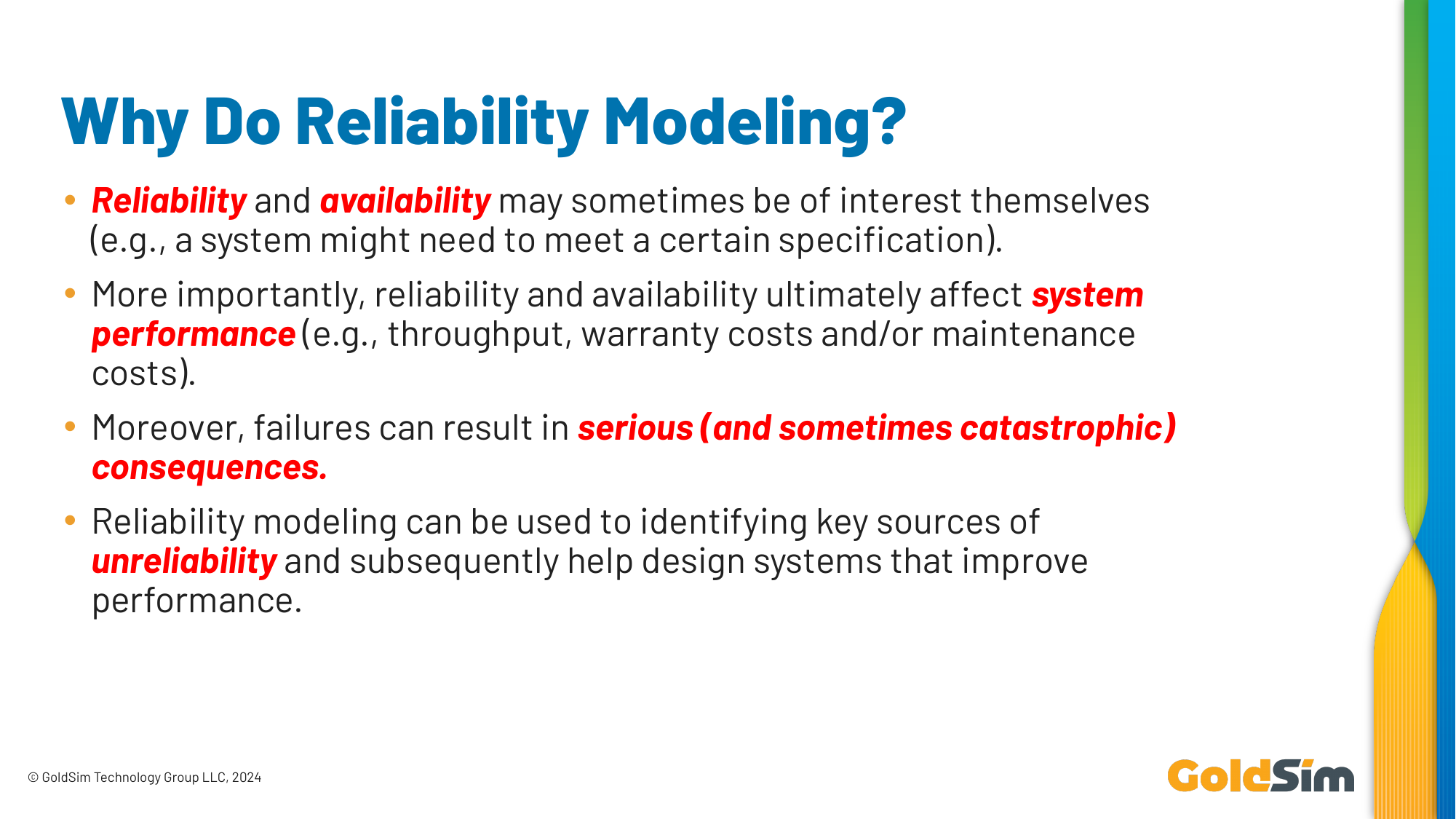

# Why Do Reliability Modeling?
Reliability and availability may sometimes be of interest themselves (e.g., a system might need to meet a certain specification).
More importantly, reliability and availability ultimately affect system performance (e.g., throughput, warranty costs and/or maintenance costs).
Moreover, failures can result in serious (and sometimes catastrophic) consequences.
Reliability modeling can be used to identifying key sources of unreliability and subsequently help design systems that improve performance.

© GoldSim Technology Group LLC, 2024